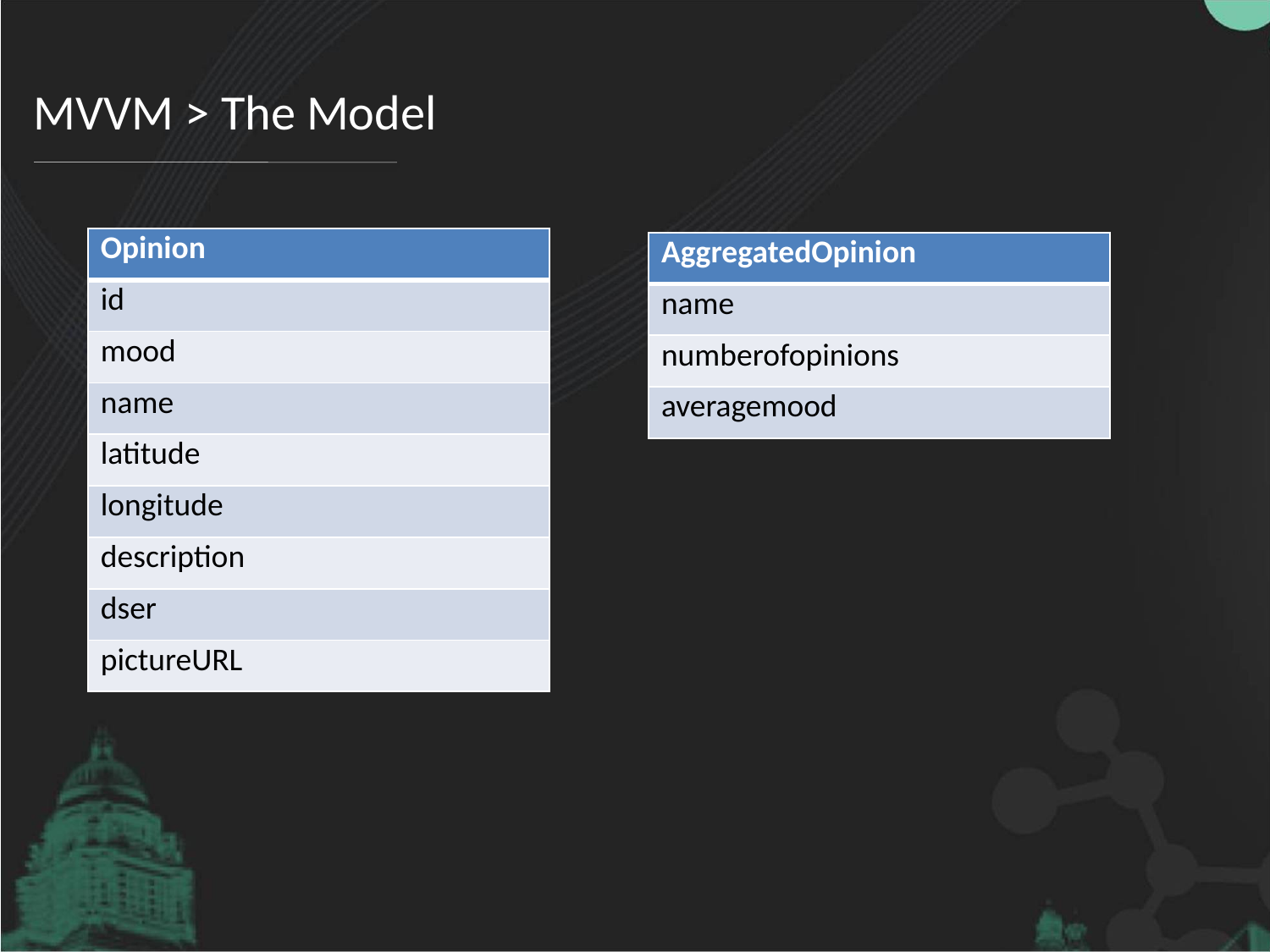

# MVVM > The Model
| Opinion |
| --- |
| id |
| mood |
| name |
| latitude |
| longitude |
| description |
| dser |
| pictureURL |
| AggregatedOpinion |
| --- |
| name |
| numberofopinions |
| averagemood |